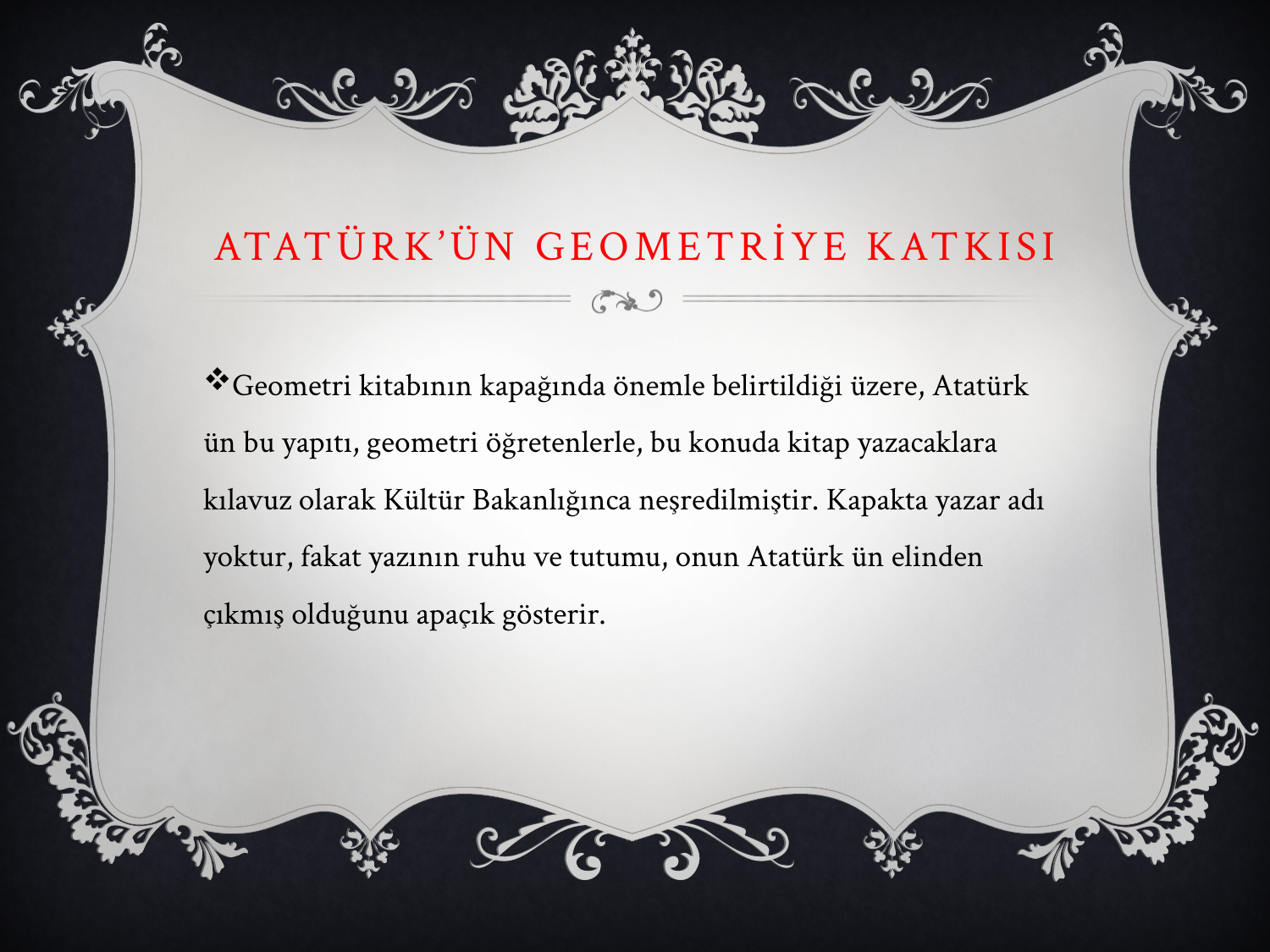

# Atatürk’ün geometriye katkısı
Geometri kitabının kapağında önemle belirtildiği üzere, Atatürk ün bu yapıtı, geometri öğretenlerle, bu konuda kitap yazacaklara kılavuz olarak Kültür Bakanlığınca neşredilmiştir. Kapakta yazar adı yoktur, fakat yazının ruhu ve tutumu, onun Atatürk ün elinden çıkmış olduğunu apaçık gösterir.